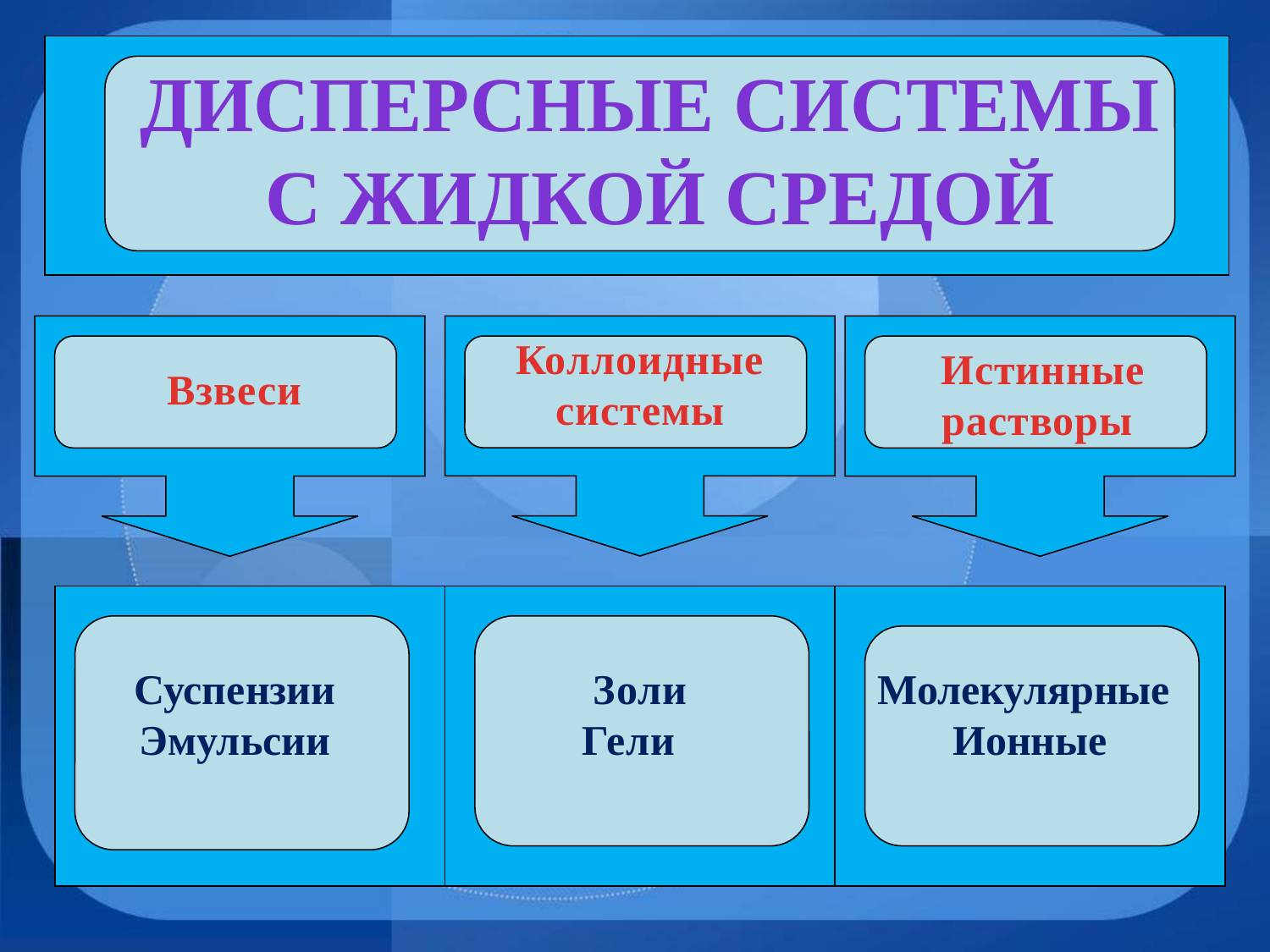

Дисперсные системы
с жидкой средой

Коллоидные системы

Истинные растворы
Взвеси

Суспензии
Эмульсии
Золи
Гели
Молекулярные
Ионные